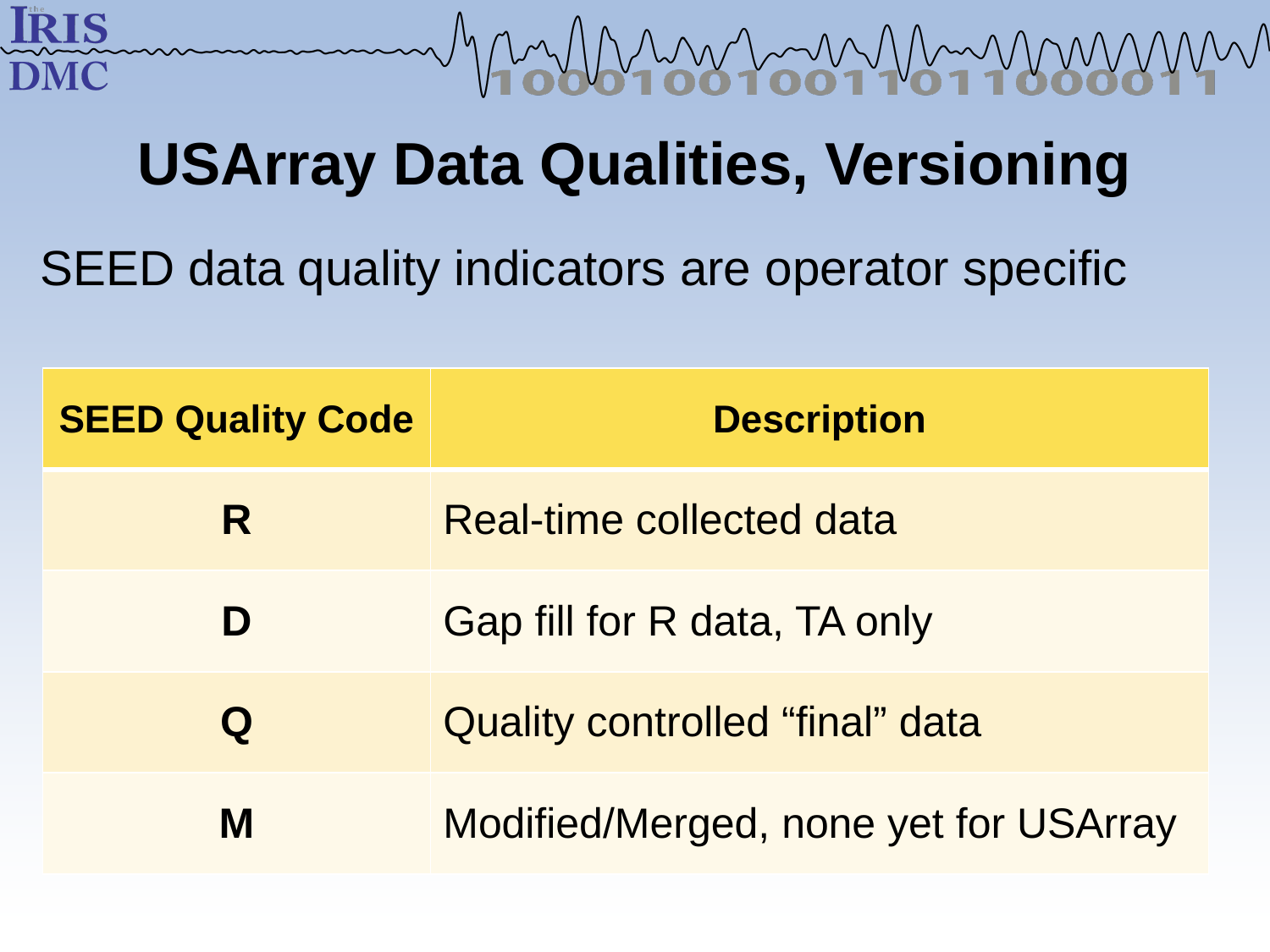

# USArray Data Qualities, Versioning
SEED data quality indicators are operator specific
| SEED Quality Code | Description |
| --- | --- |
| R | Real-time collected data |
| D | Gap fill for R data, TA only |
| Q | Quality controlled “final” data |
| M | Modified/Merged, none yet for USArray |